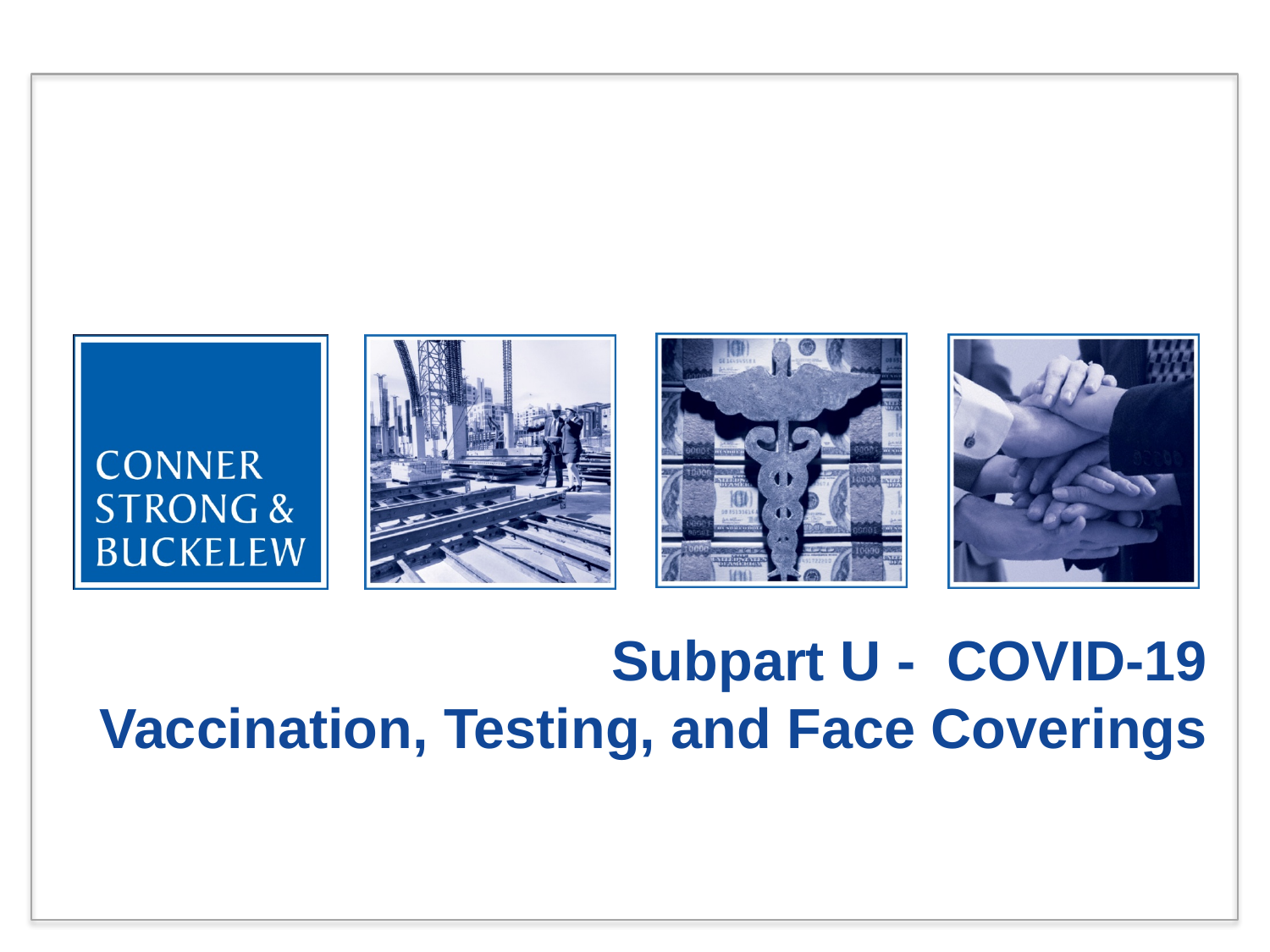

# Subpart U -  COVID-19 Vaccination, Testing, and Face Coverings